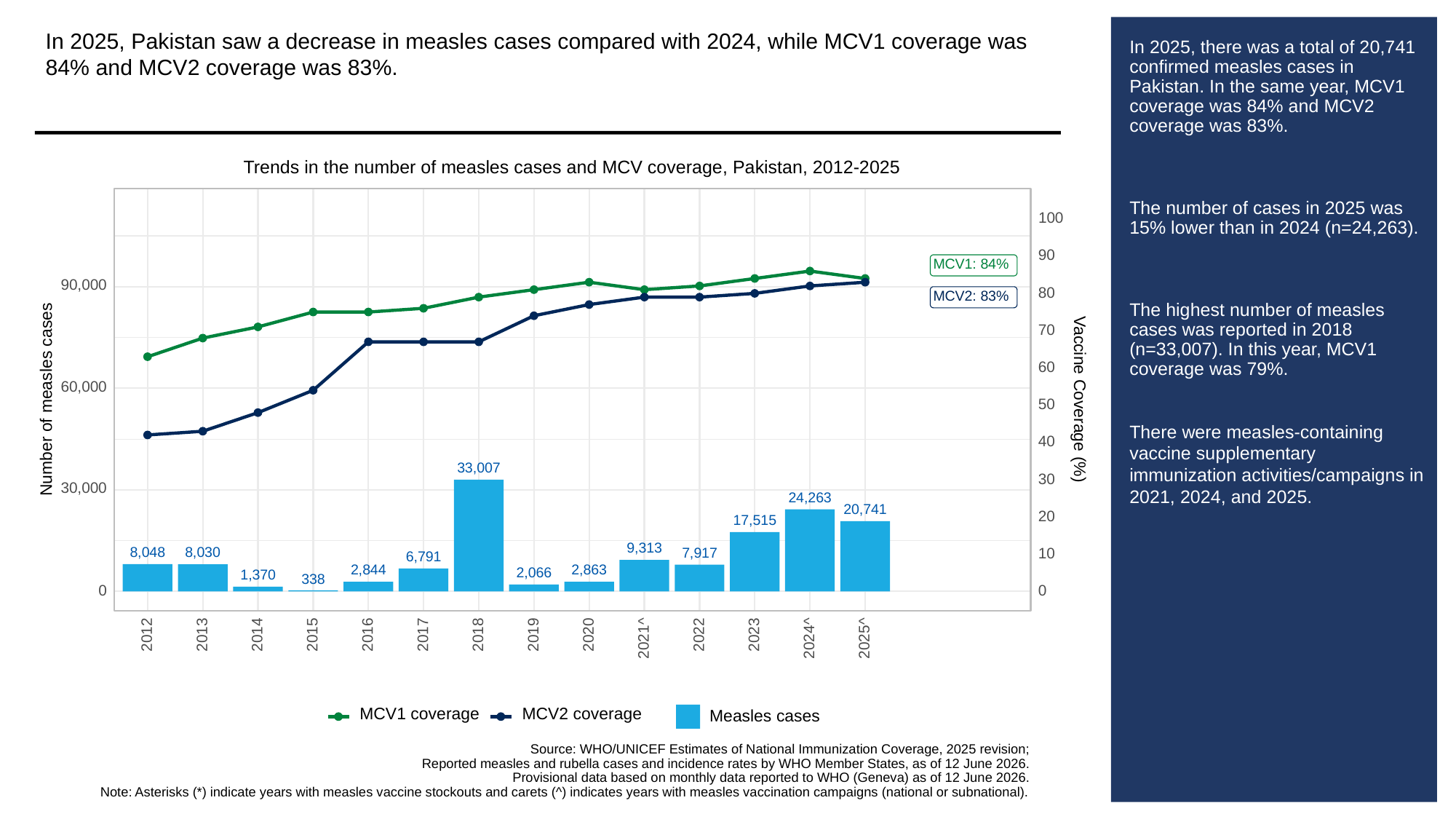

In 2025, Pakistan saw a decrease in measles cases compared with 2024, while MCV1 coverage was 84% and MCV2 coverage was 83%.
# In 2025, there was a total of 20,741 confirmed measles cases in Pakistan. In the same year, MCV1 coverage was 84% and MCV2 coverage was 83%.

The number of cases in 2025 was 15% lower than in 2024 (n=24,263).

The highest number of measles cases was reported in 2018 (n=33,007). In this year, MCV1 coverage was 79%.

There were measles-containing vaccine supplementary immunization activities/campaigns in 2021, 2024, and 2025.

Trends in the number of measles cases and MCV coverage, Pakistan, 2012-2025

100

90

MCV1: 84%

90,000

80

MCV2: 83%

70

60
60,000

Vaccine Coverage (%)
Number of measles cases
50

40

33,007
30

30,000

24,263
20,741

20
17,515

9,313
8,048
8,030
7,917
10
6,791

2,863
2,844

2,066

1,370
338

0
0

2013
2023
2012
2014
2015
2016
2017
2018
2019
2020
2022
2021^
2024^
2025^

MCV1 coverage
MCV2 coverage
Measles cases

Source: WHO/UNICEF Estimates of National Immunization Coverage, 2025 revision;
Reported measles and rubella cases and incidence rates by WHO Member States, as of 12 June 2026.
Provisional data based on monthly data reported to WHO (Geneva) as of 12 June 2026.
Note: Asterisks (*) indicate years with measles vaccine stockouts and carets (^) indicates years with measles vaccination campaigns (national or subnational).